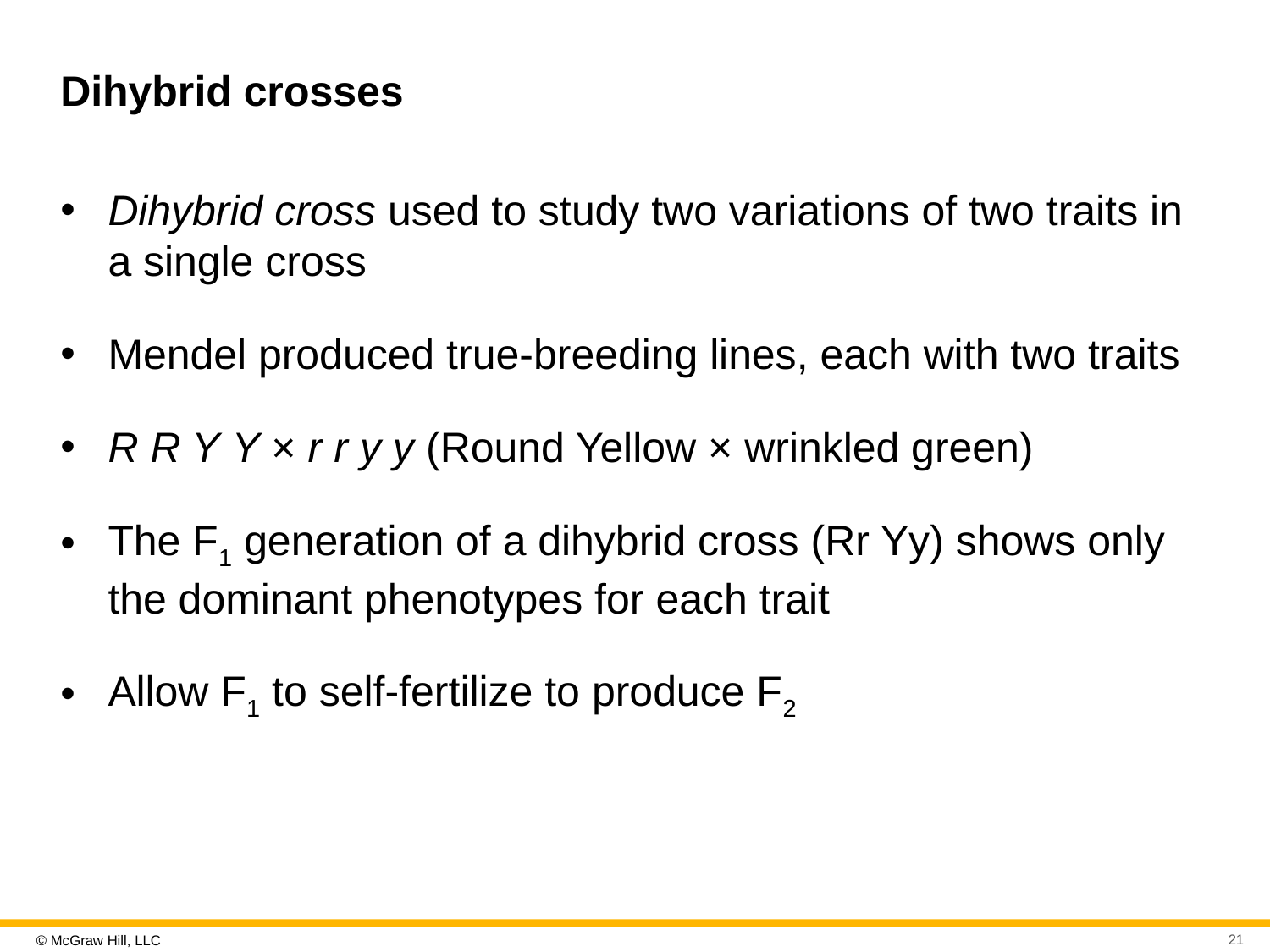

# Dihybrid crosses
Dihybrid cross used to study two variations of two traits in a single cross
Mendel produced true-breeding lines, each with two traits
R R Y Y × r r y y (Round Yellow × wrinkled green)
The F1 generation of a dihybrid cross (Rr Yy) shows only the dominant phenotypes for each trait
Allow F1 to self-fertilize to produce F2
21